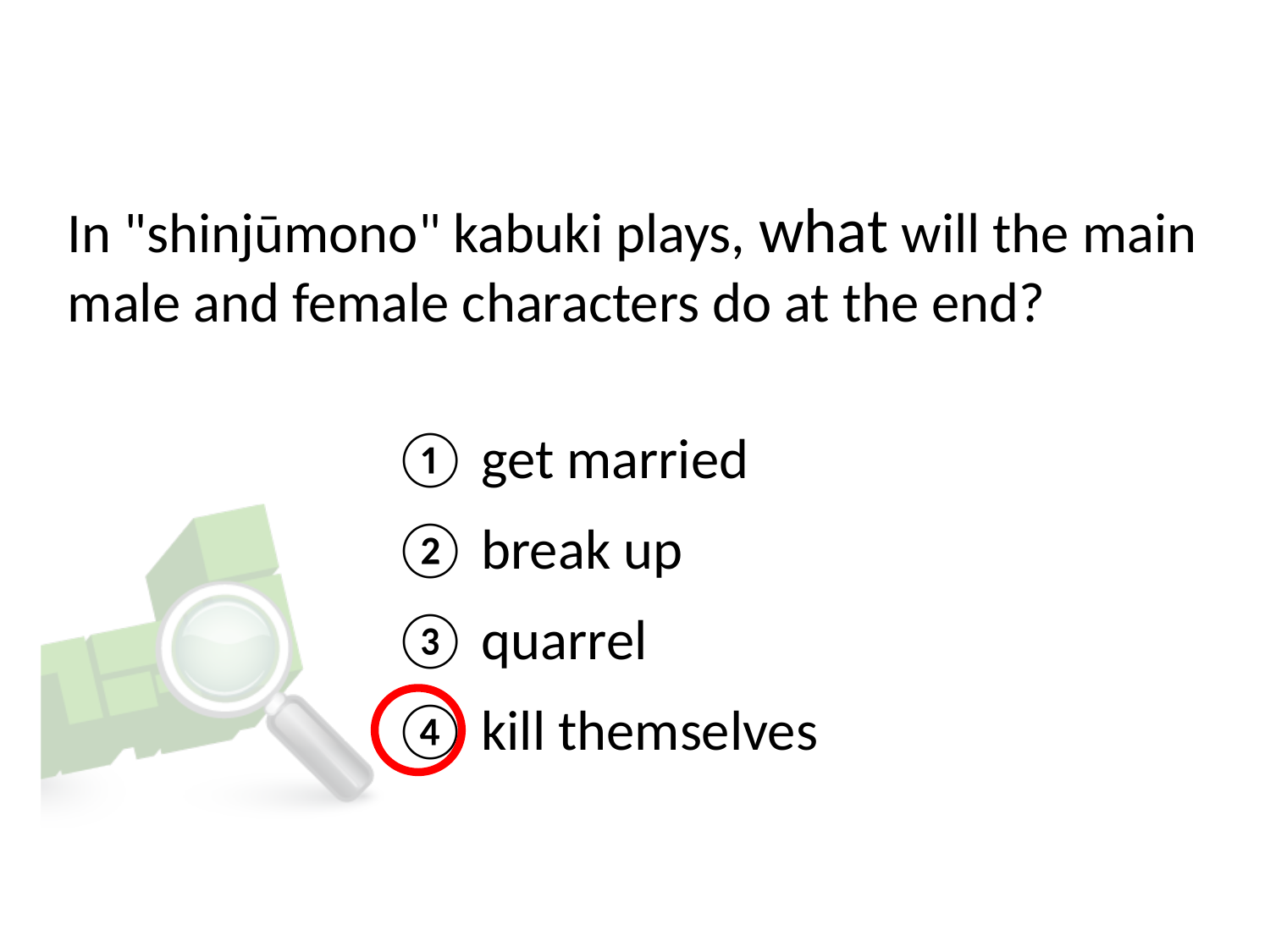

# In "shinjūmono" kabuki plays, what will the main male and female characters do at the end?
① get married
② break up
③ quarrel
④ kill themselves